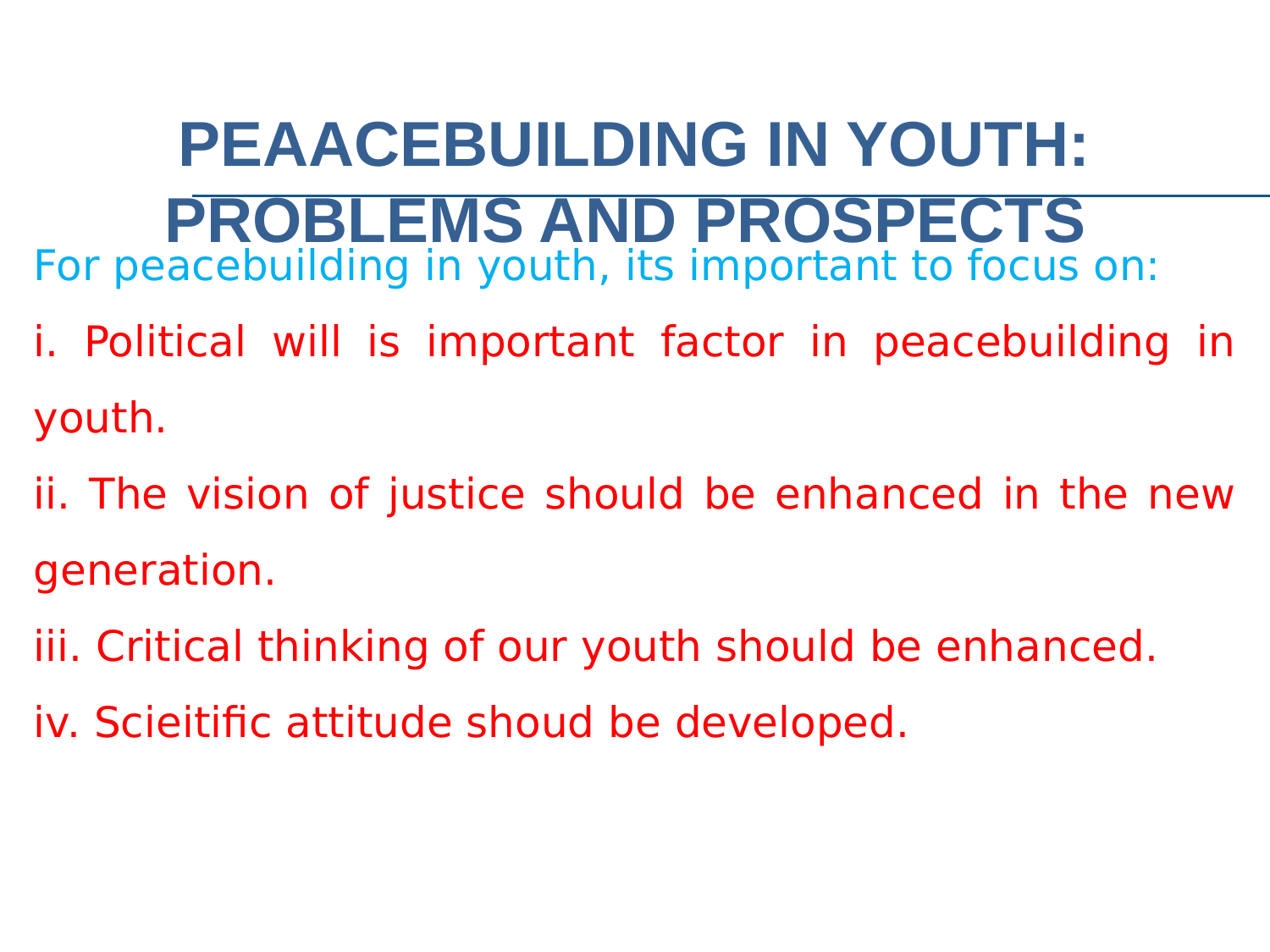

PEAACEBUILDING IN YOUTH: PROBLEMS AND PROSPECTS
For peacebuilding in youth, its important to focus on:
i. Political will is important factor in peacebuilding in youth.
ii. The vision of justice should be enhanced in the new generation.
iii. Critical thinking of our youth should be enhanced.
iv. Scieitific attitude shoud be developed.